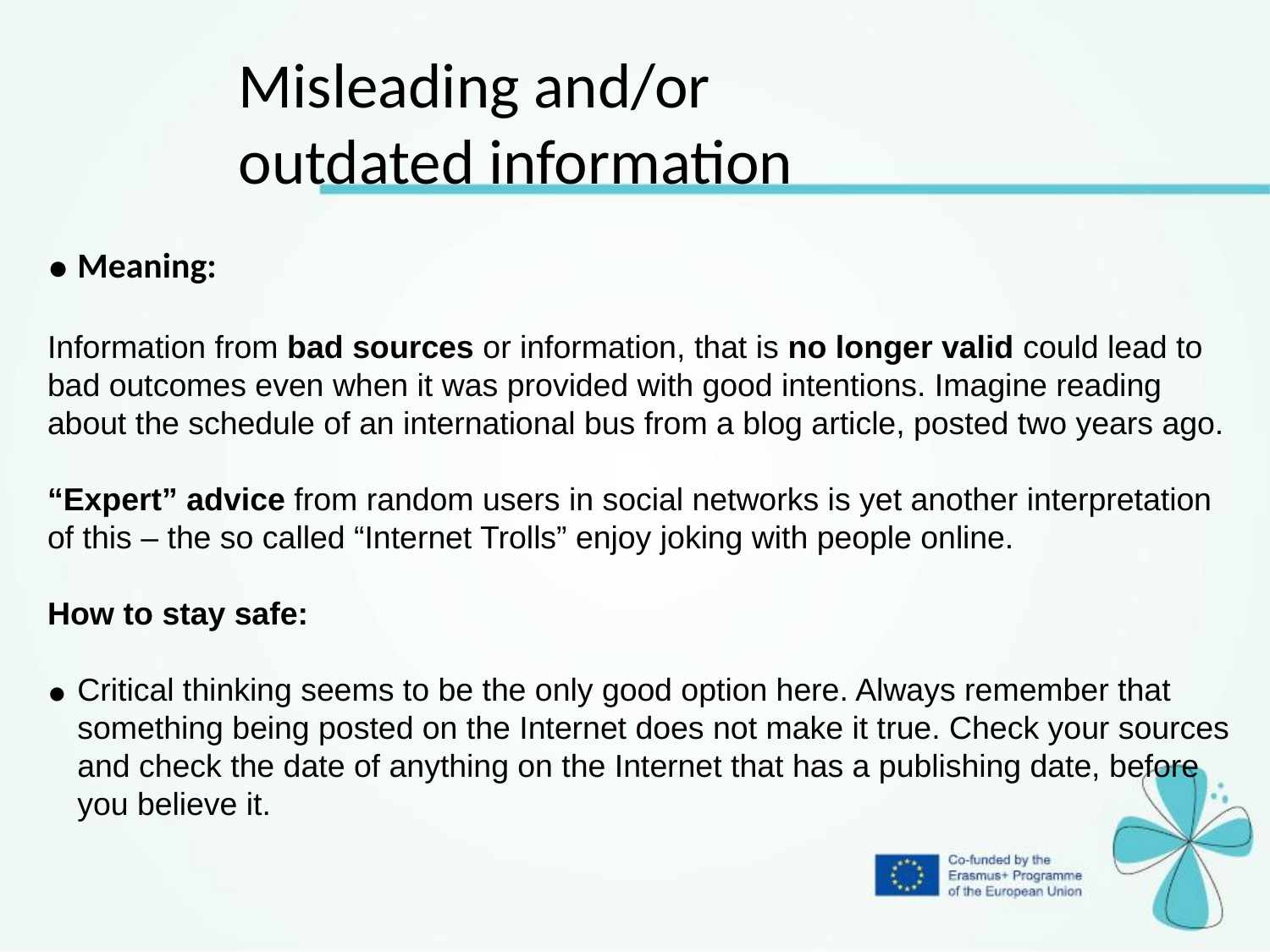

Misleading and/or
outdated information
Meaning:

Information from bad sources or information, that is no longer valid could lead to bad outcomes even when it was provided with good intentions. Imagine reading about the schedule of an international bus from a blog article, posted two years ago.

“Expert” advice from random users in social networks is yet another interpretation of this – the so called “Internet Trolls” enjoy joking with people online.

How to stay safe:

Critical thinking seems to be the only good option here. Always remember that something being posted on the Internet does not make it true. Check your sources and check the date of anything on the Internet that has a publishing date, before you believe it.